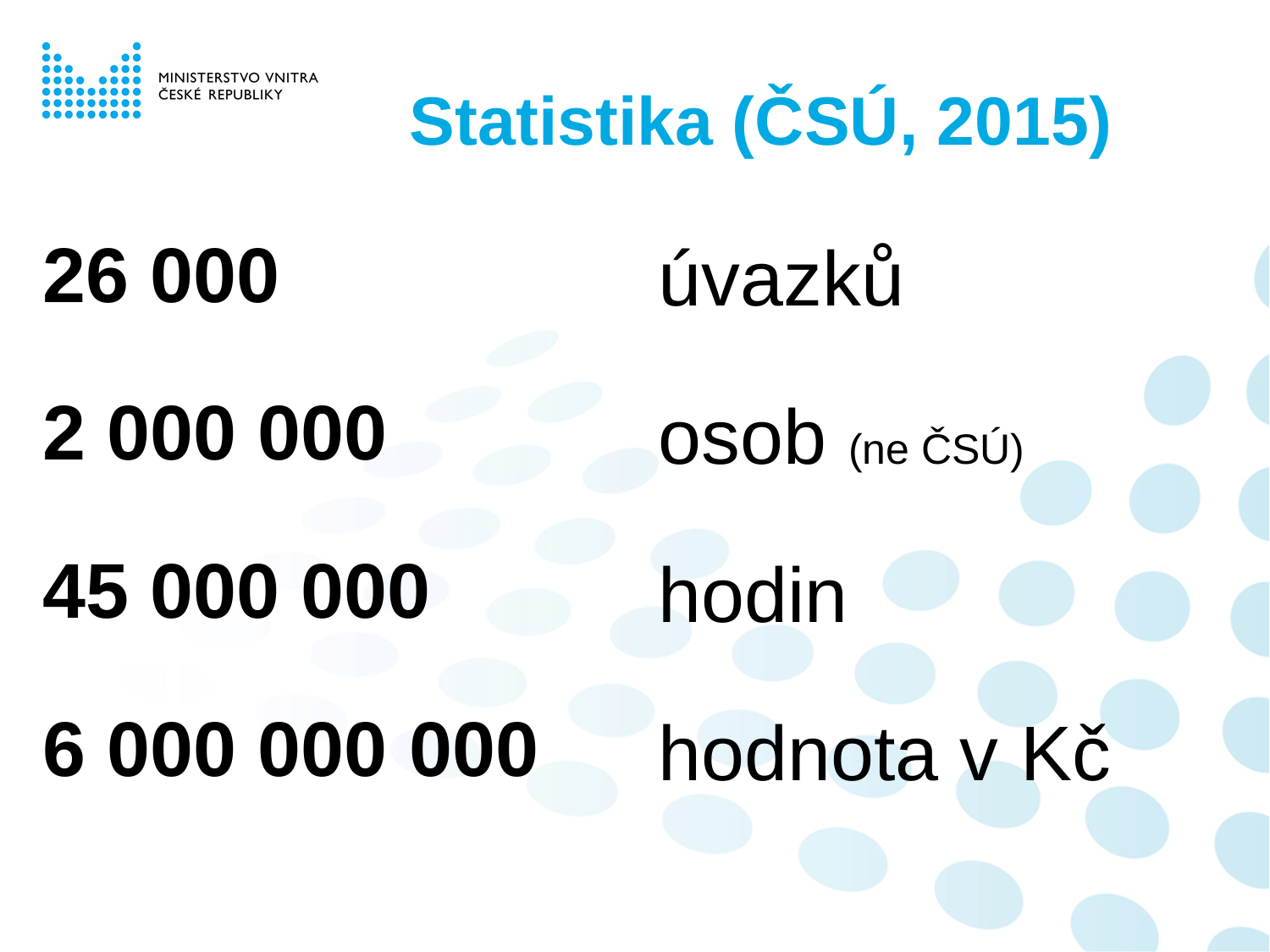

# Statistika (ČSÚ, 2015)
26 000

2 000 000

45 000 000

6 000 000 000
úvazků

osob (ne ČSÚ)

hodin

hodnota v Kč